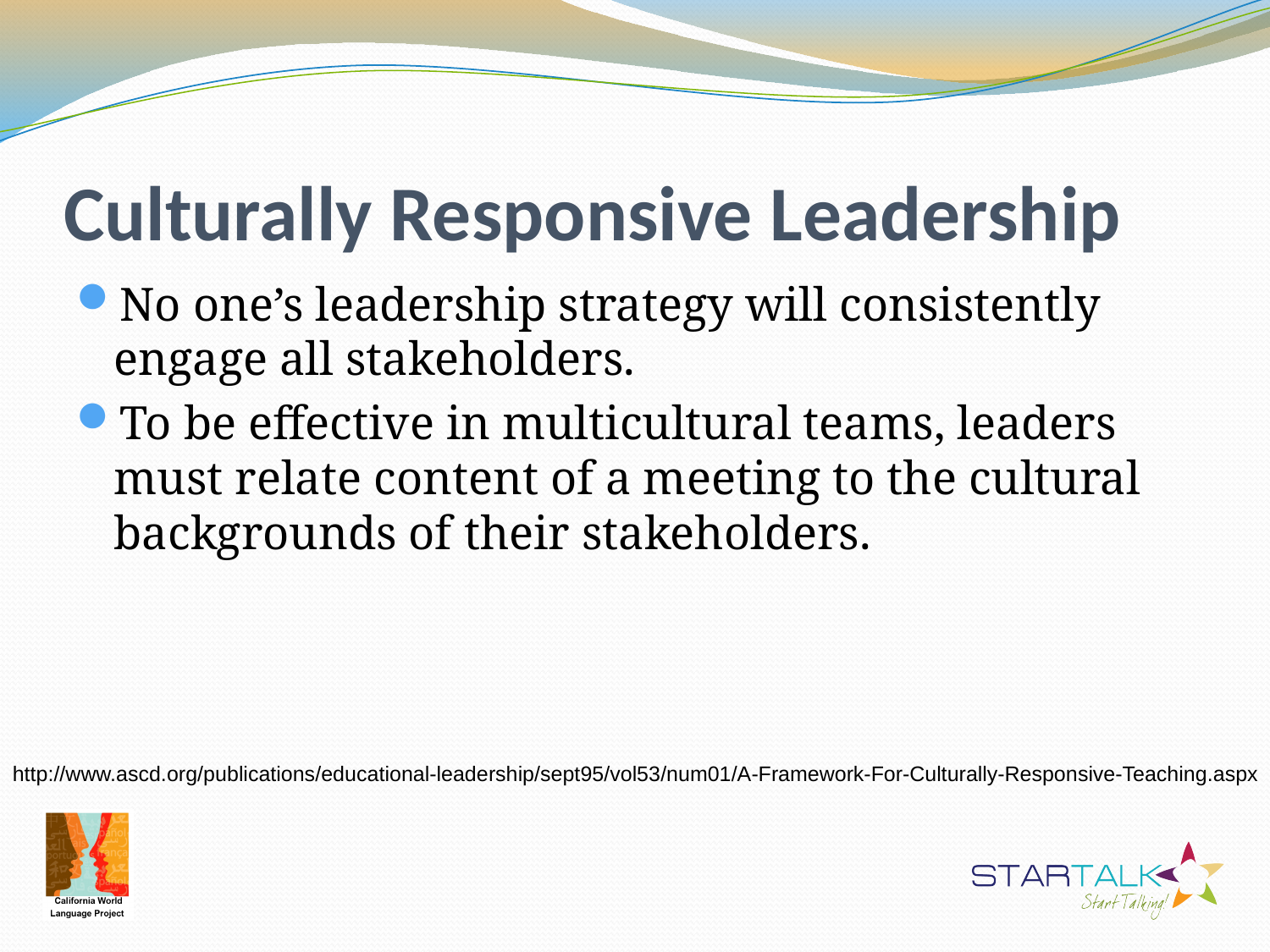

# Culturally Responsive Leadership
No one’s leadership strategy will consistently engage all stakeholders.
To be effective in multicultural teams, leaders must relate content of a meeting to the cultural backgrounds of their stakeholders.
http://www.ascd.org/publications/educational-leadership/sept95/vol53/num01/A-Framework-For-Culturally-Responsive-Teaching.aspx